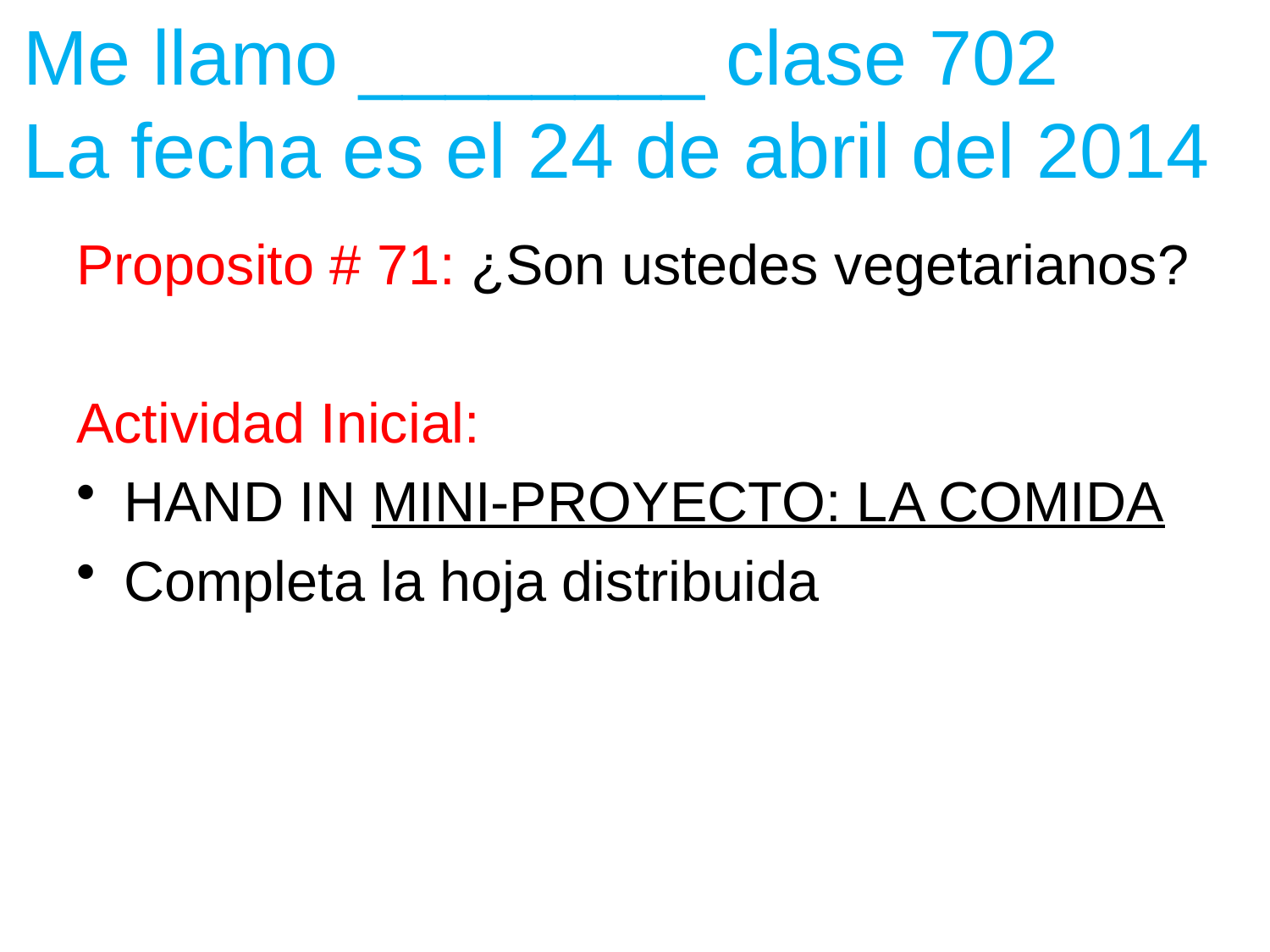

# Me llamo ________ clase 702 La fecha es el 24 de abril del 2014
Proposito # 71: ¿Son ustedes vegetarianos?

Actividad Inicial:
HAND IN MINI-PROYECTO: LA COMIDA
Completa la hoja distribuida